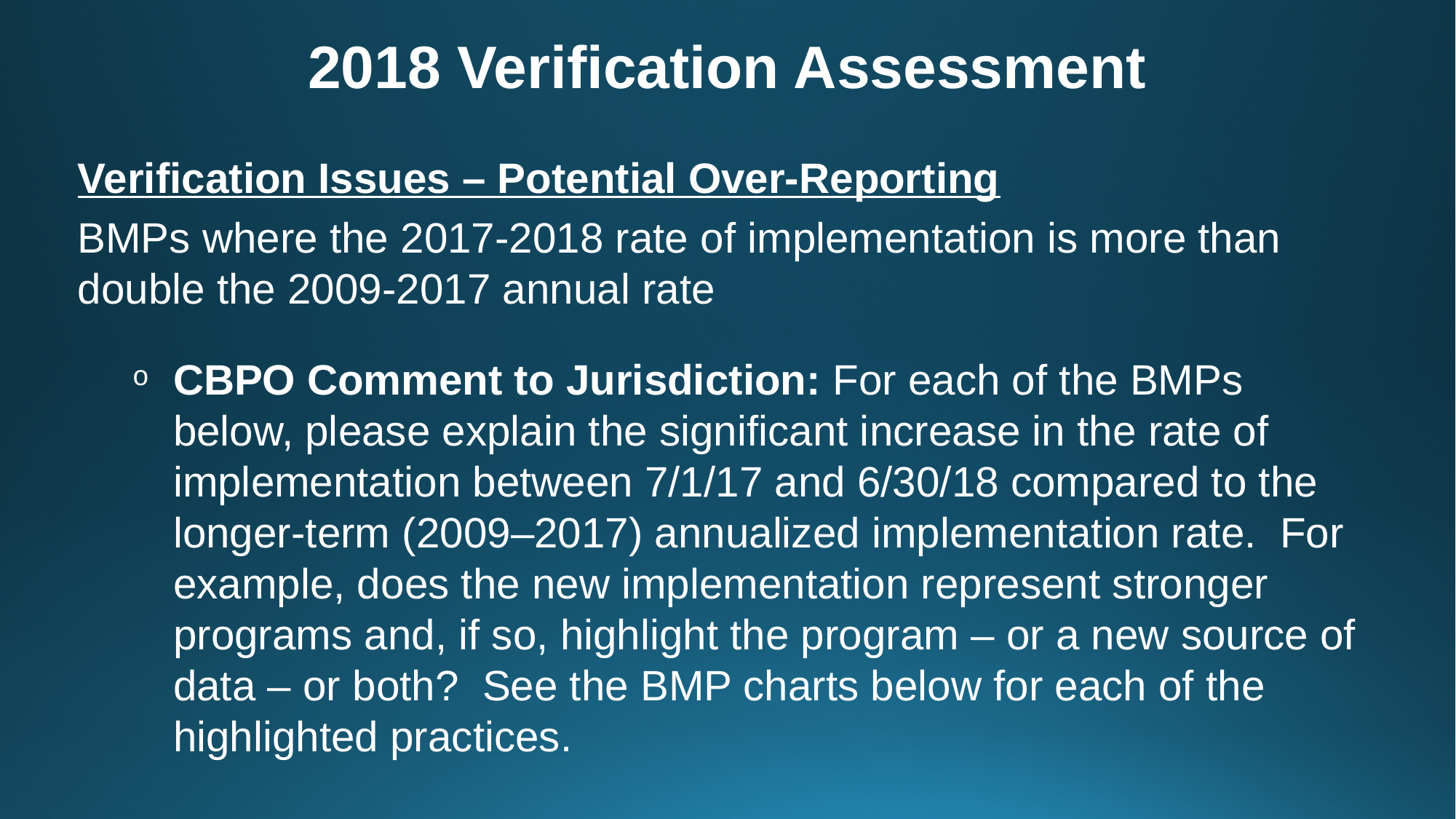

# 2018 Verification Assessment
Verification Issues – Potential Over-Reporting
BMPs where the 2017-2018 rate of implementation is more than double the 2009-2017 annual rate

CBPO Comment to Jurisdiction: For each of the BMPs below, please explain the significant increase in the rate of implementation between 7/1/17 and 6/30/18 compared to the longer-term (2009–2017) annualized implementation rate.  For example, does the new implementation represent stronger programs and, if so, highlight the program – or a new source of data – or both?  See the BMP charts below for each of the highlighted practices.